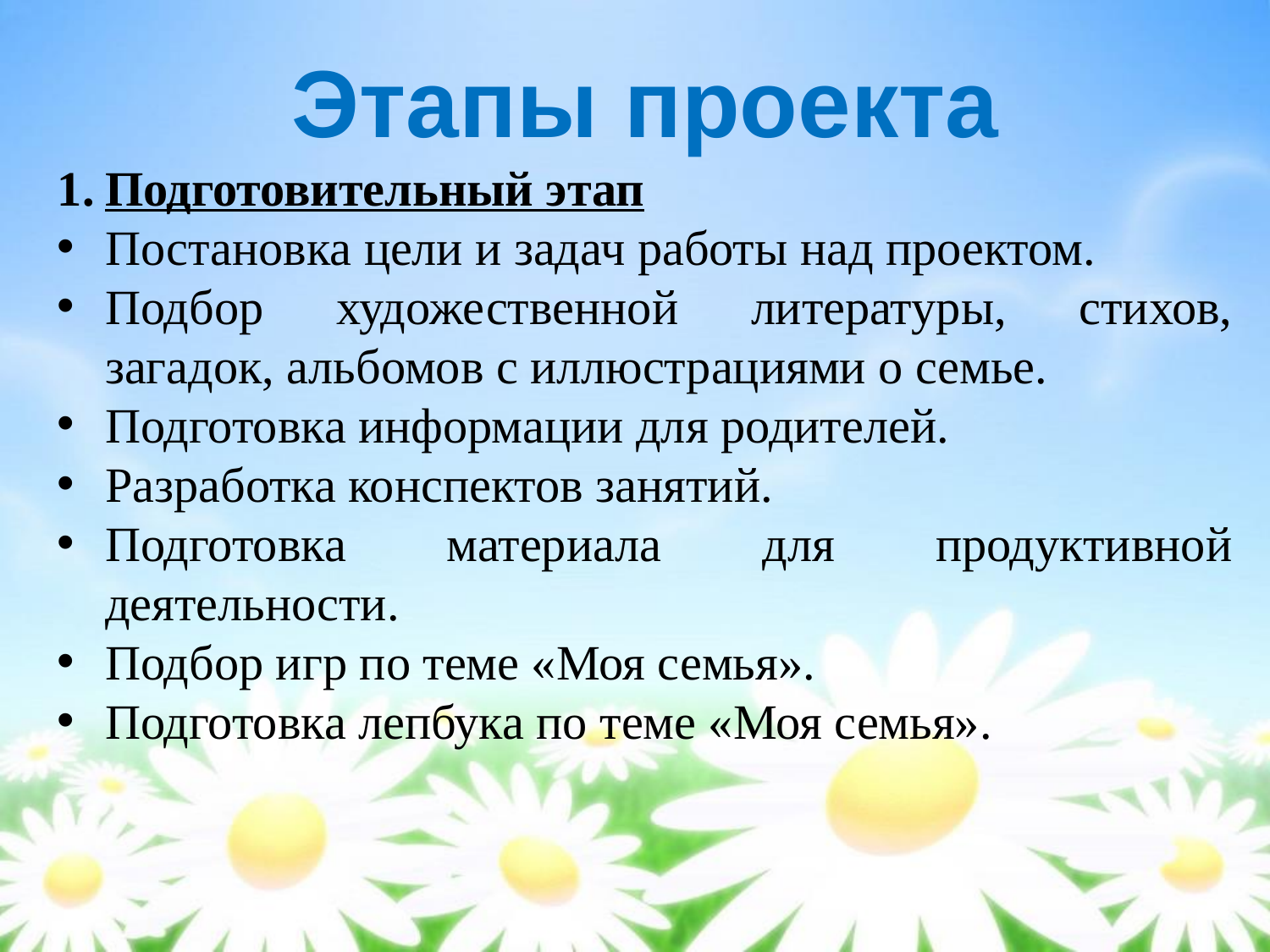

Этапы проекта
Подготовительный этап
Постановка цели и задач работы над проектом.
Подбор художественной литературы, стихов, загадок, альбомов с иллюстрациями о семье.
Подготовка информации для родителей.
Разработка конспектов занятий.
Подготовка материала для продуктивной деятельности.
Подбор игр по теме «Моя семья».
Подготовка лепбука по теме «Моя семья».